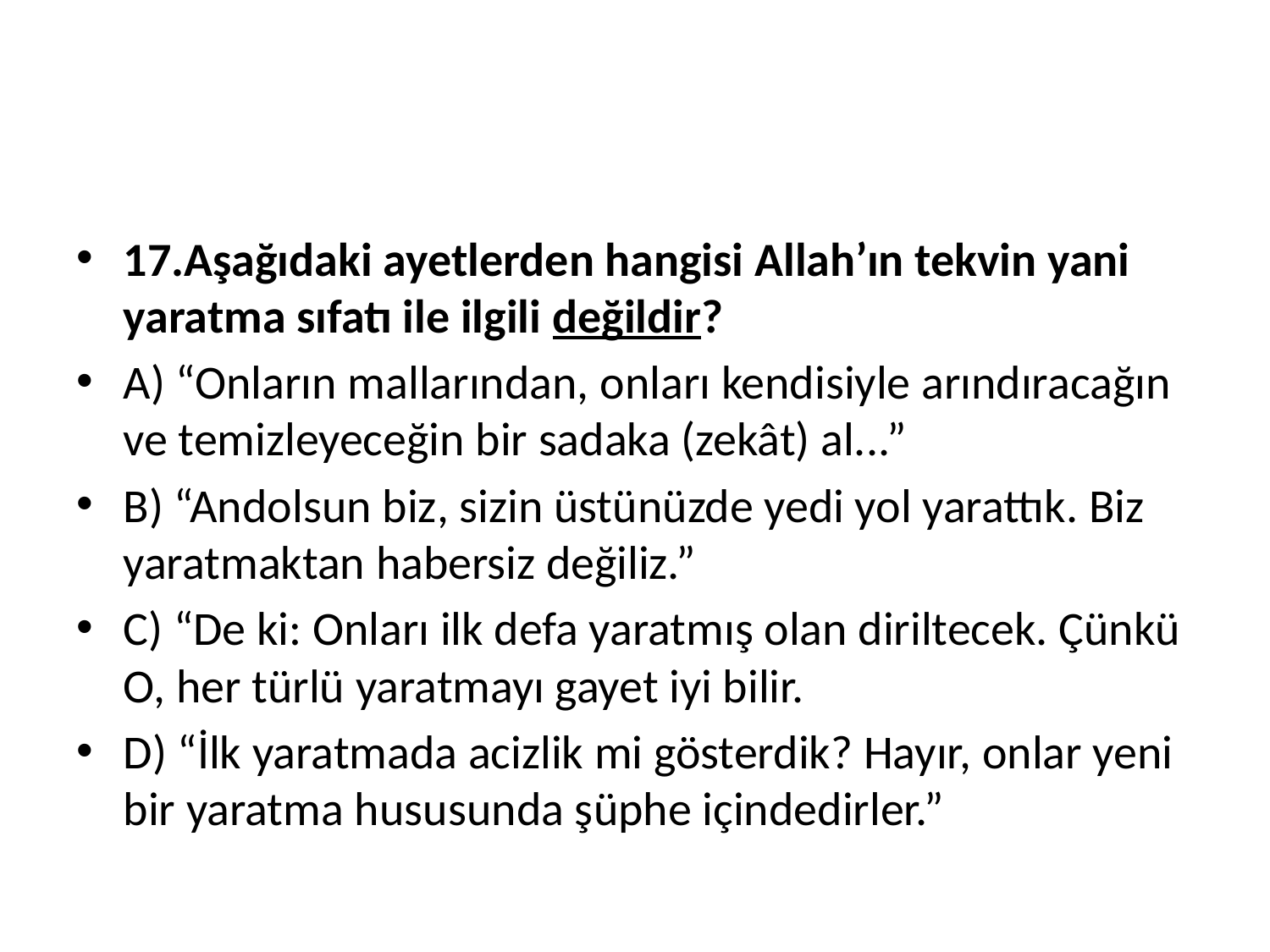

#
17.Aşağıdaki ayetlerden hangisi Allah’ın tekvin yani yaratma sıfatı ile ilgili değildir?
A) “Onların mallarından, onları kendisiyle arındıracağın ve temizleyeceğin bir sadaka (zekât) al...”
B) “Andolsun biz, sizin üstünüzde yedi yol yarattık. Biz yaratmaktan habersiz değiliz.”
C) “De ki: Onları ilk defa yaratmış olan diriltecek. Çünkü O, her türlü yaratmayı gayet iyi bilir.
D) “İlk yaratmada acizlik mi gösterdik? Hayır, onlar yeni bir yaratma hususunda şüphe içindedirler.”